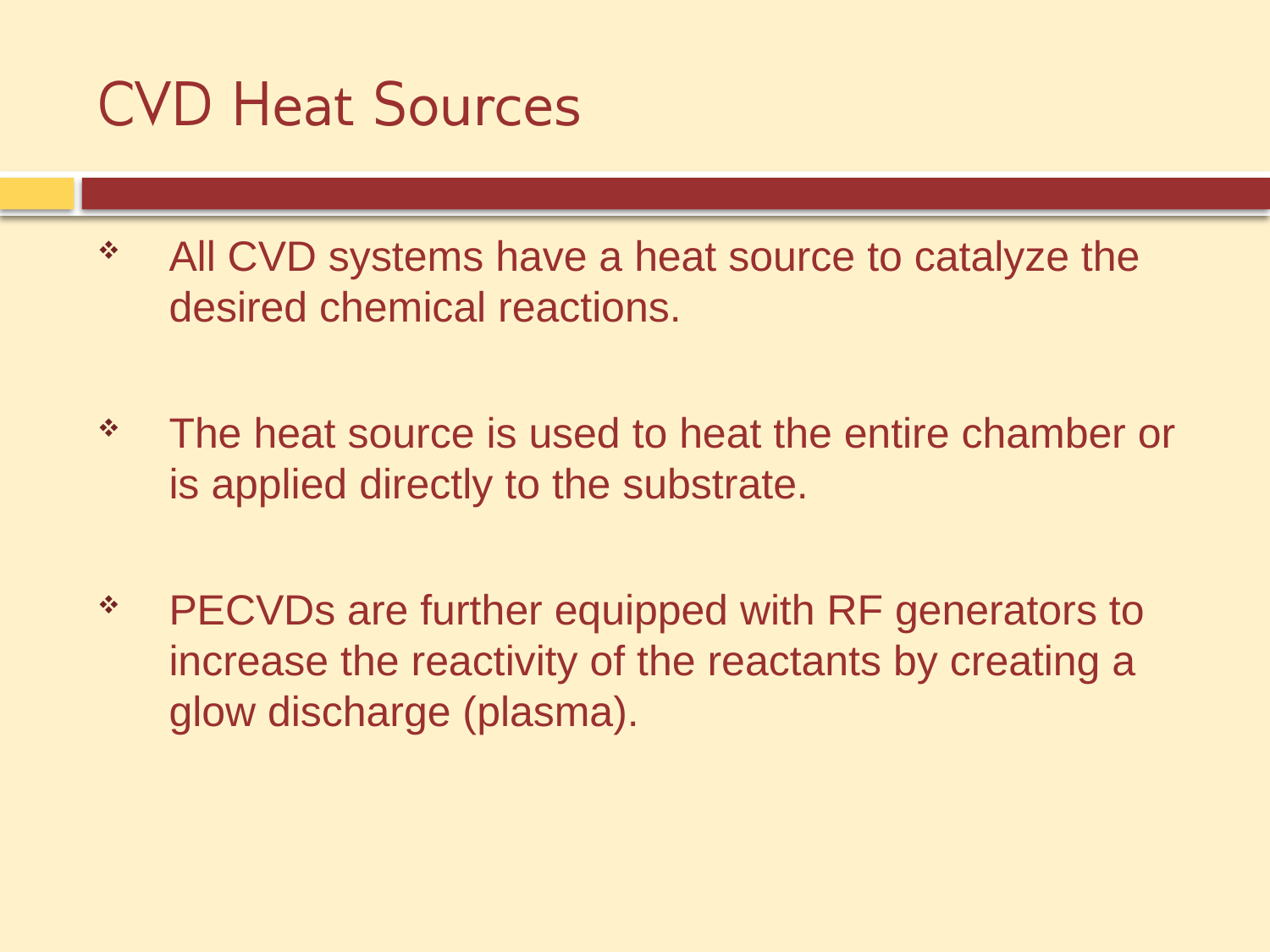

# CVD Heat Sources
All CVD systems have a heat source to catalyze the desired chemical reactions.

The heat source is used to heat the entire chamber or is applied directly to the substrate.

PECVDs are further equipped with RF generators to increase the reactivity of the reactants by creating a glow discharge (plasma).